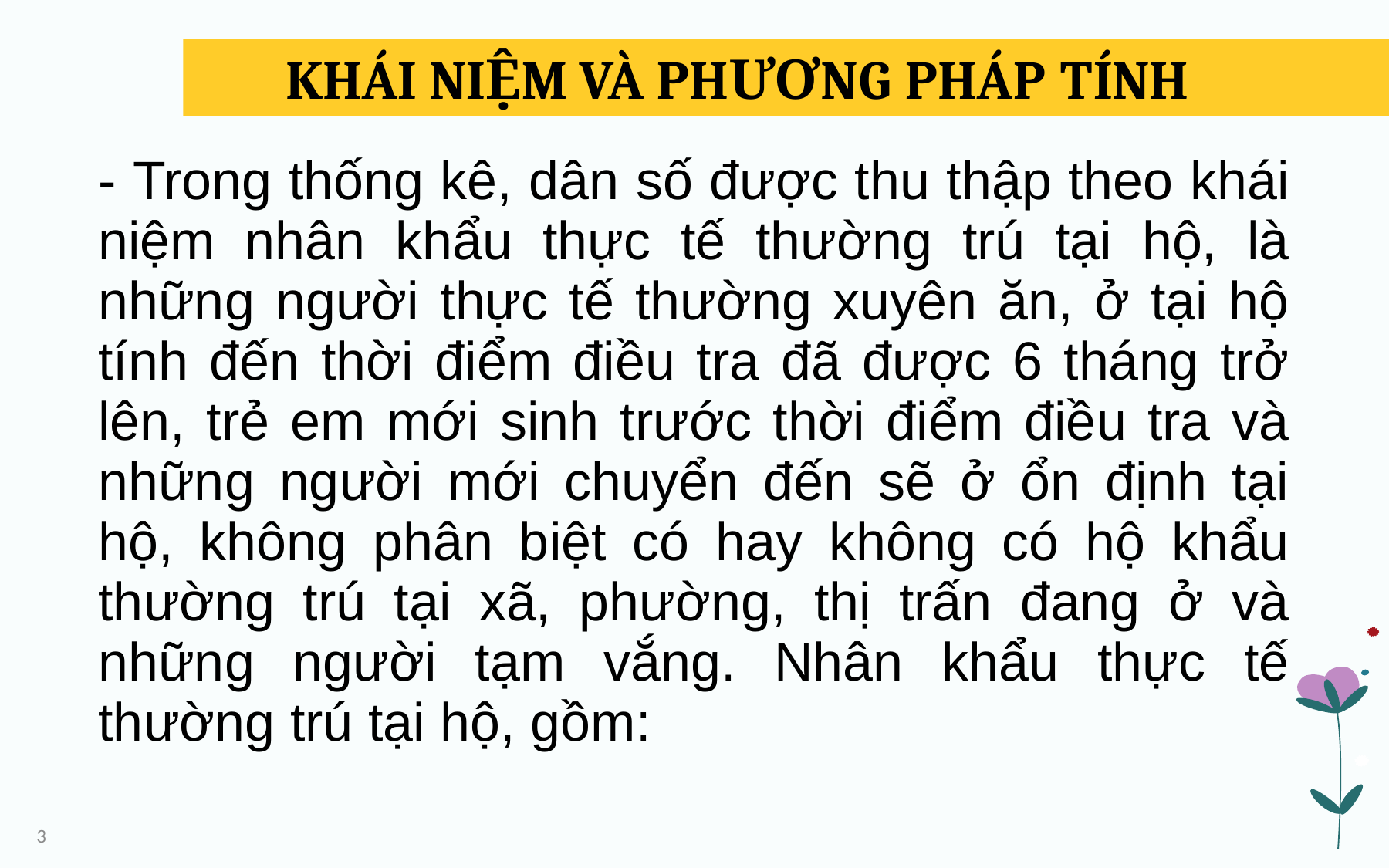

KHÁI NIỆM VÀ PHƯƠNG PHÁP TÍNH
- Trong thống kê, dân số được thu thập theo khái niệm nhân khẩu thực tế thường trú tại hộ, là những người thực tế thường xuyên ăn, ở tại hộ tính đến thời điểm điều tra đã được 6 tháng trở lên, trẻ em mới sinh trước thời điểm điều tra và những người mới chuyển đến sẽ ở ổn định tại hộ, không phân biệt có hay không có hộ khẩu thường trú tại xã, phường, thị trấn đang ở và những người tạm vắng. Nhân khẩu thực tế thường trú tại hộ, gồm:
3